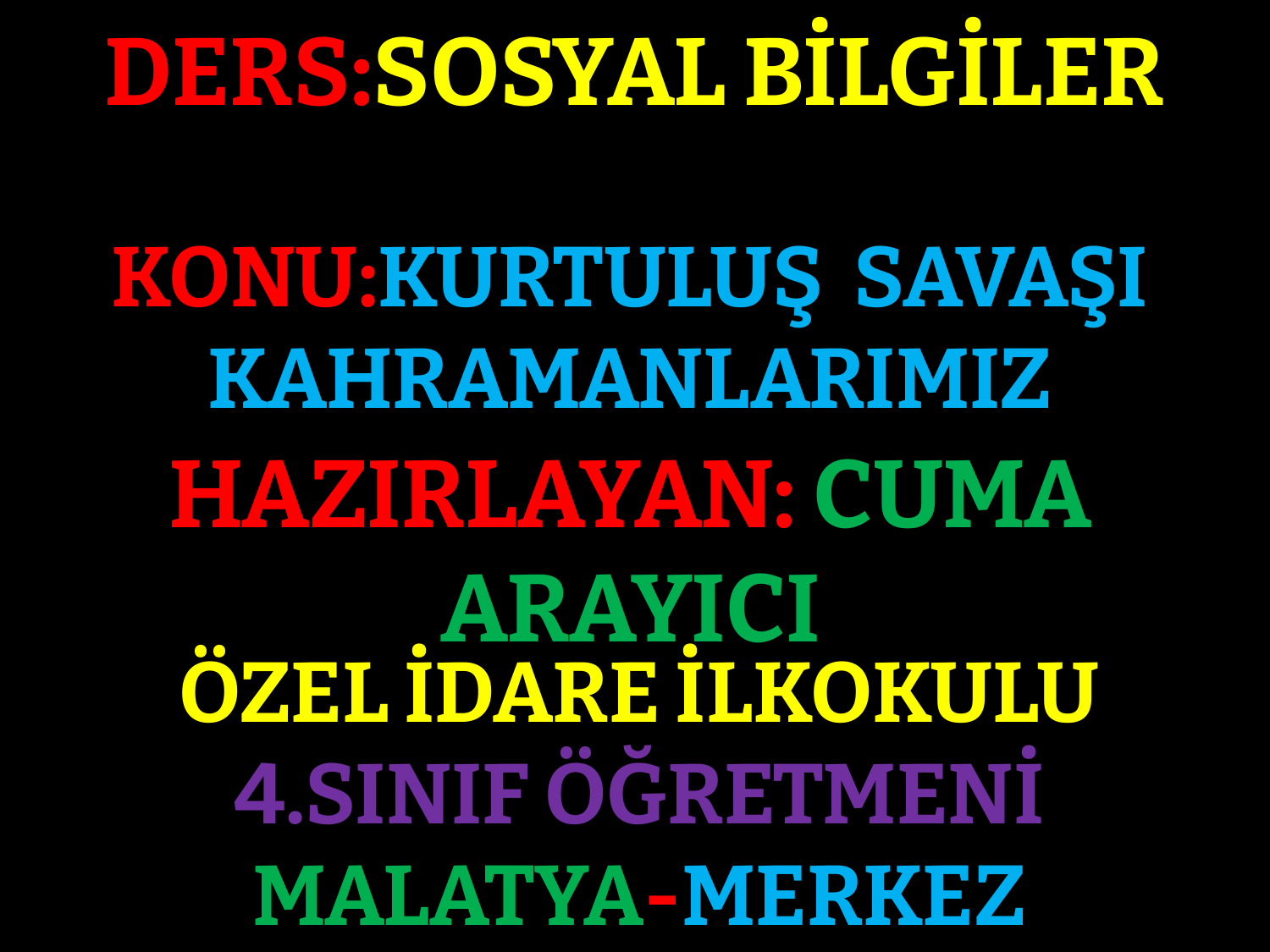

DERS:SOSYAL BİLGİLER
KONU:KURTULUŞ  SAVAŞI KAHRAMANLARIMIZ
#
HAZIRLAYAN: CUMA ARAYICI
ÖZEL İDARE İLKOKULU
4.SINIF ÖĞRETMENİ
MALATYA-MERKEZ
…Egitimhane.com…